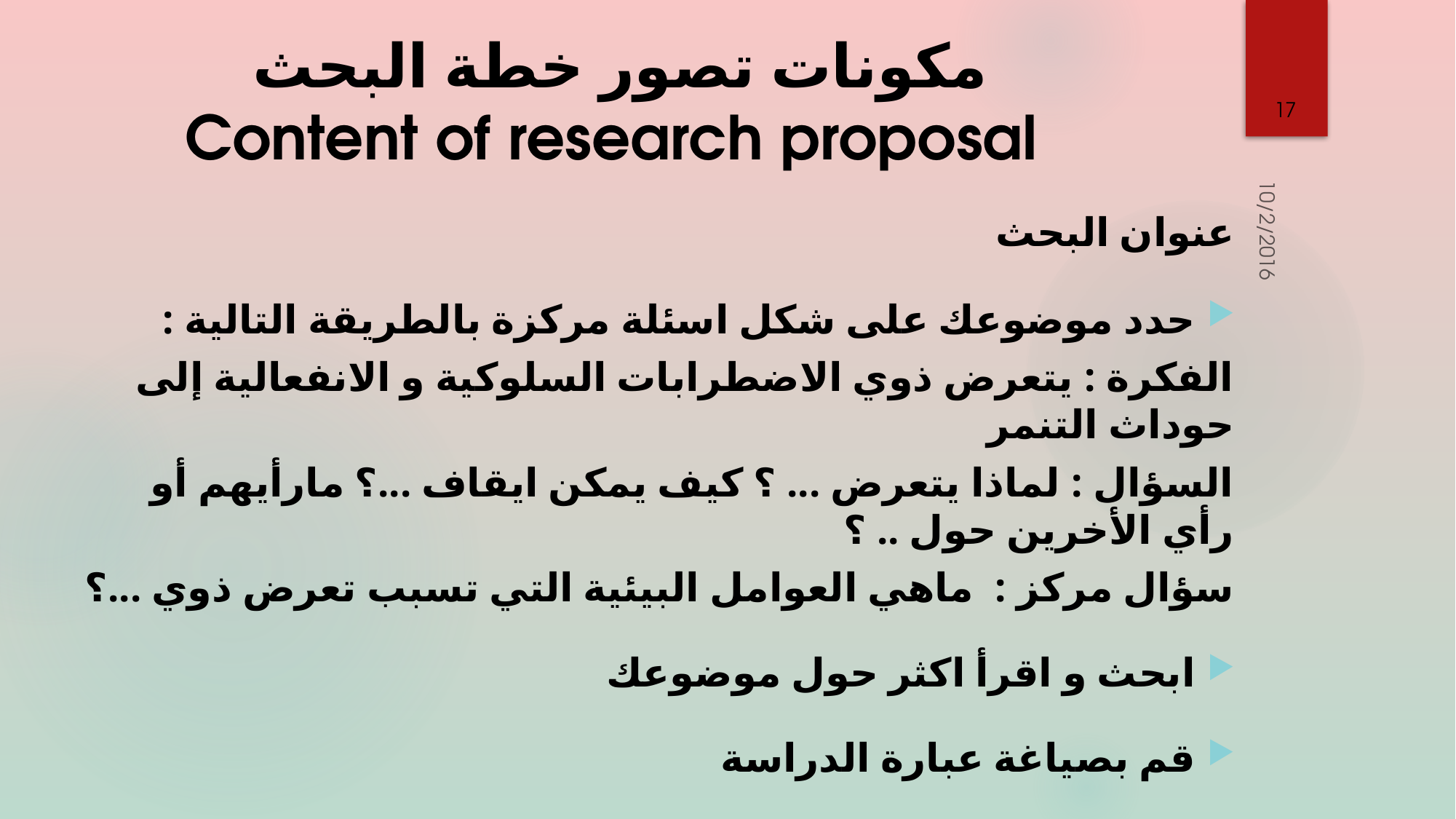

مكونات تصور خطة البحث
Content of research proposal
17
#
عنوان البحث

 حدد موضوعك على شكل اسئلة مركزة بالطريقة التالية :
الفكرة : يتعرض ذوي الاضطرابات السلوكية و الانفعالية إلى حوداث التنمر
السؤال : لماذا يتعرض ... ؟ كيف يمكن ايقاف ...؟ مارأيهم أو رأي الأخرين حول .. ؟
سؤال مركز :  ماهي العوامل البيئية التي تسبب تعرض ذوي ...؟

 ابحث و اقرأ اكثر حول موضوعك

 قم بصياغة عبارة الدراسة

10/2/2016